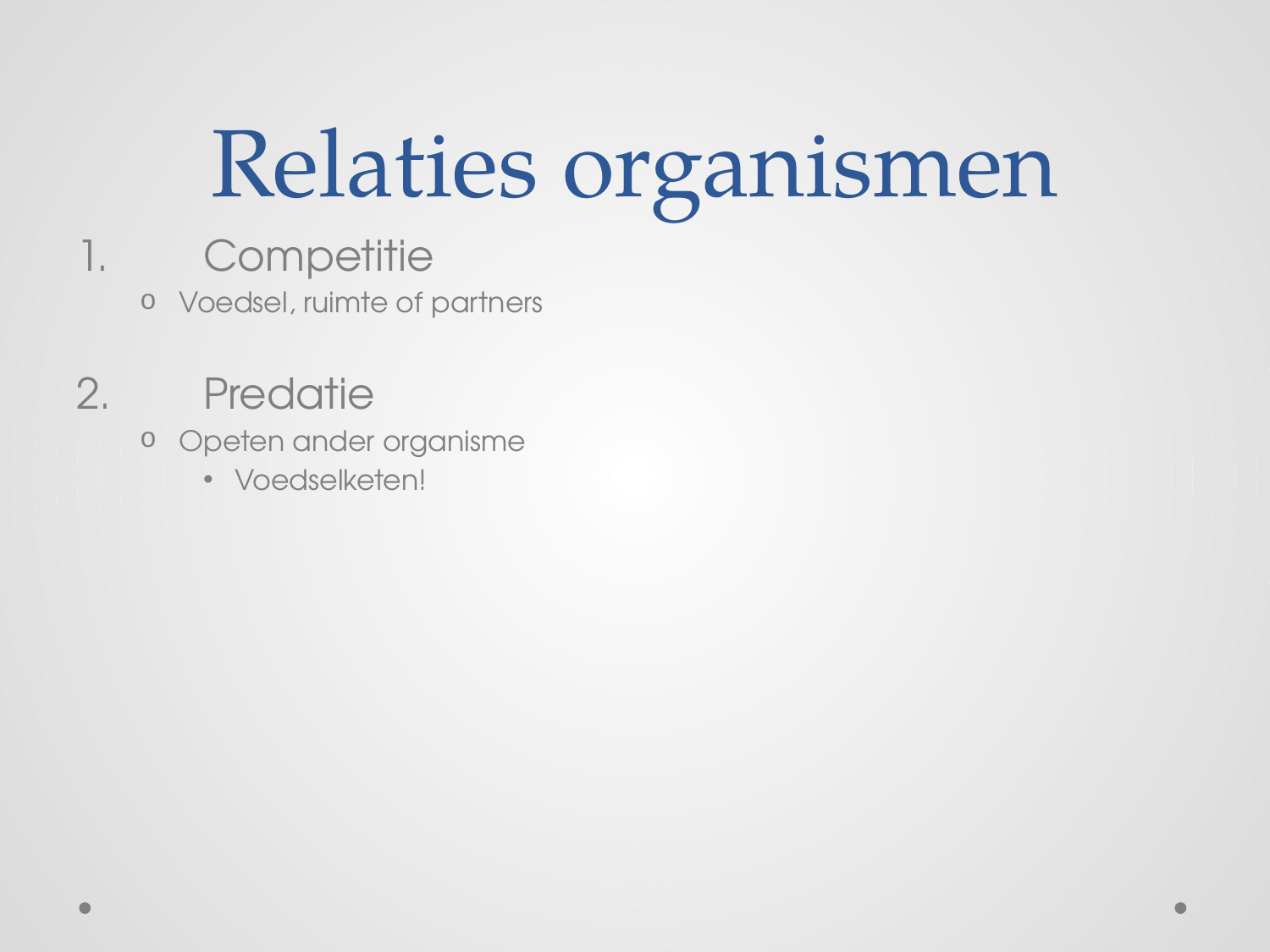

# Relaties organismen
1.	Competitie
Voedsel, ruimte of partners

2.	Predatie
Opeten ander organisme
Voedselketen!